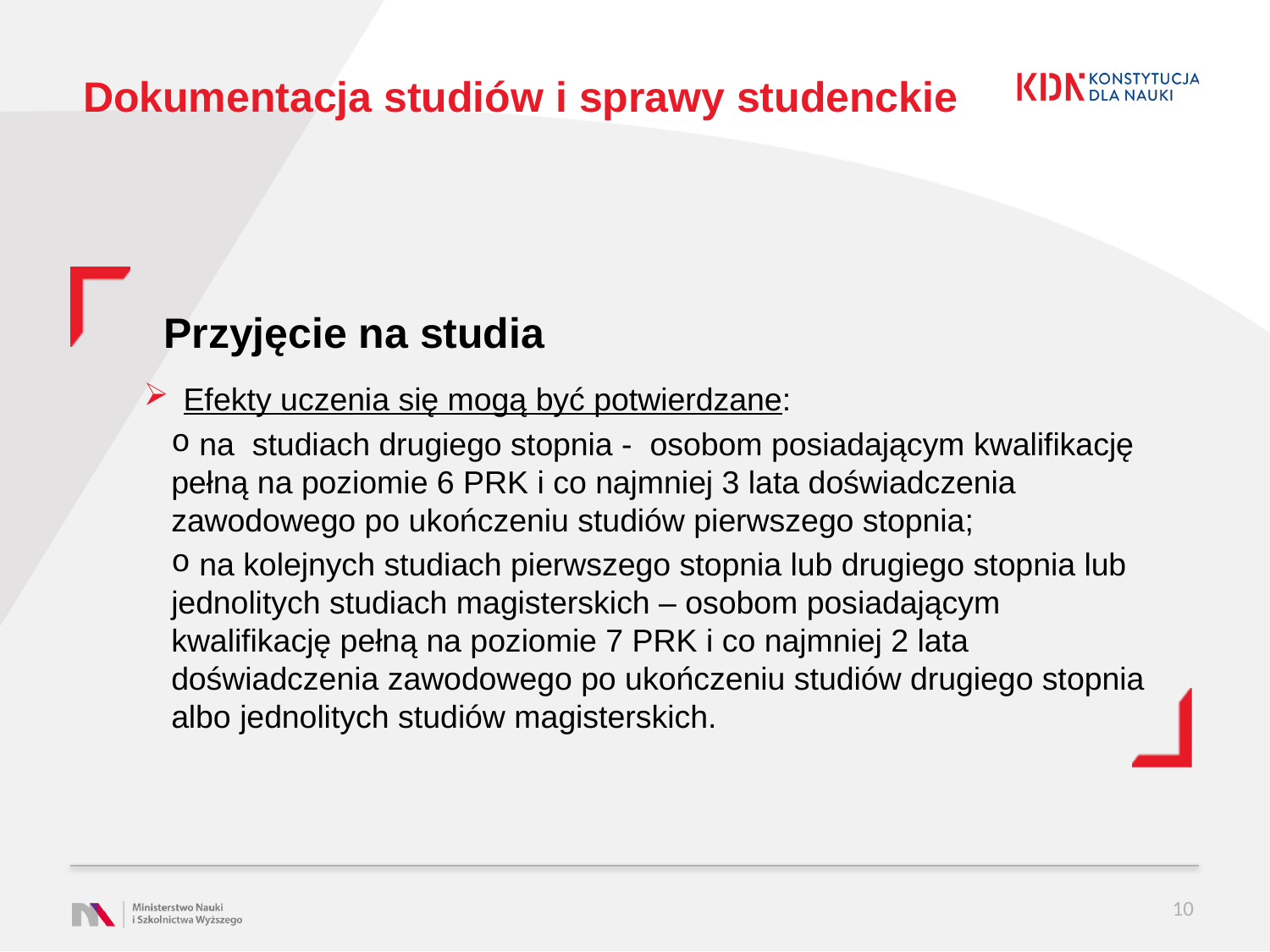

# Dokumentacja studiów i sprawy studenckie
Przyjęcie na studia
Efekty uczenia się mogą być potwierdzane:
 na  studiach drugiego stopnia -  osobom posiadającym kwalifikację pełną na poziomie 6 PRK i co najmniej 3 lata doświadczenia zawodowego po ukończeniu studiów pierwszego stopnia;
 na kolejnych studiach pierwszego stopnia lub drugiego stopnia lub jednolitych studiach magisterskich – osobom posiadającym kwalifikację pełną na poziomie 7 PRK i co najmniej 2 lata doświadczenia zawodowego po ukończeniu studiów drugiego stopnia albo jednolitych studiów magisterskich.
10